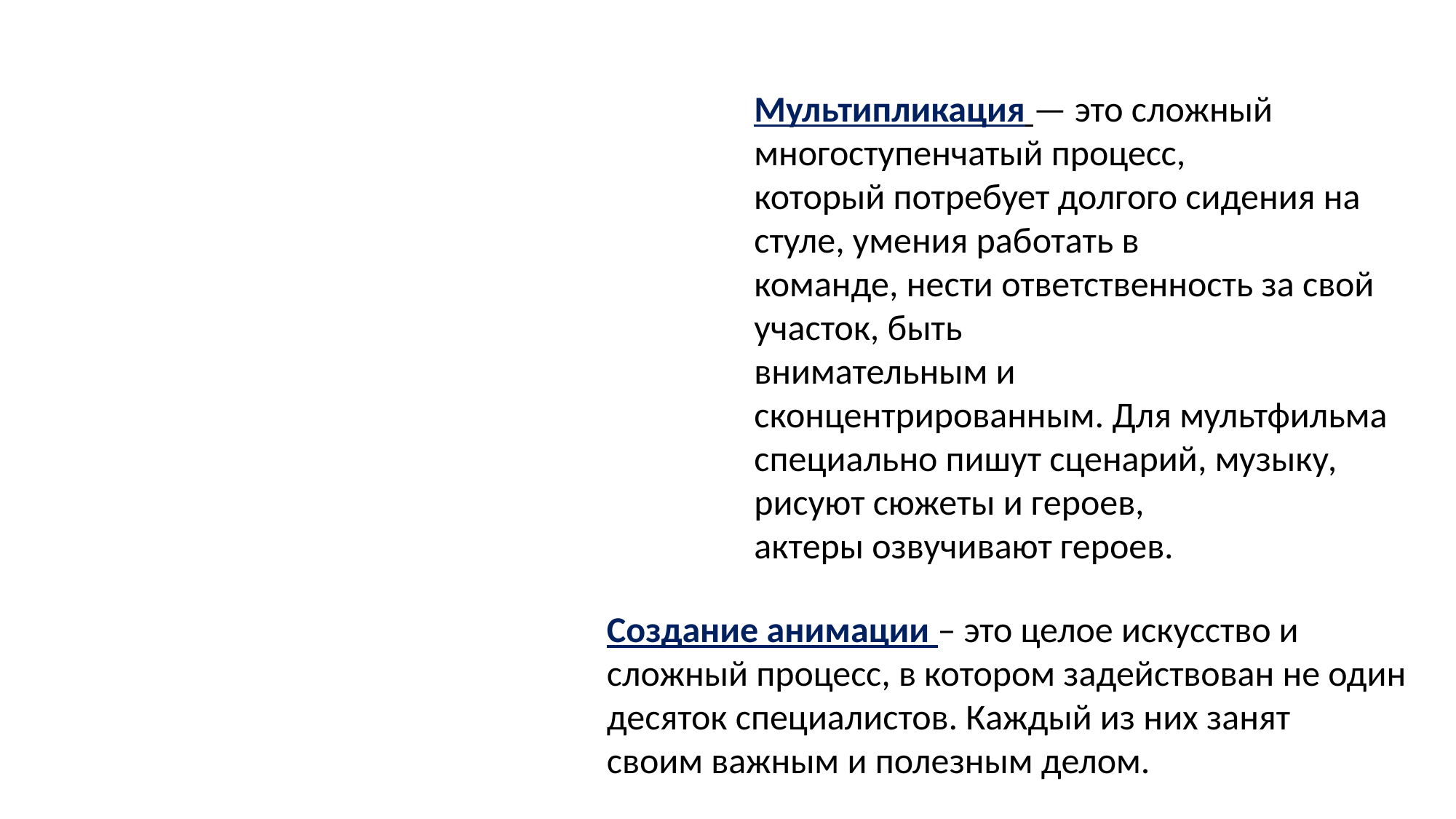

Мультипликация — это сложный многоступенчатый процесс,
который потребует долгого сидения на стуле, умения работать в
команде, нести ответственность за свой участок, быть
внимательным и сконцентрированным. Для мультфильма
специально пишут сценарий, музыку, рисуют сюжеты и героев,
актеры озвучивают героев.
Создание анимации – это целое искусство и сложный процесс, в котором задействован не один десяток специалистов. Каждый из них занят
своим важным и полезным делом.